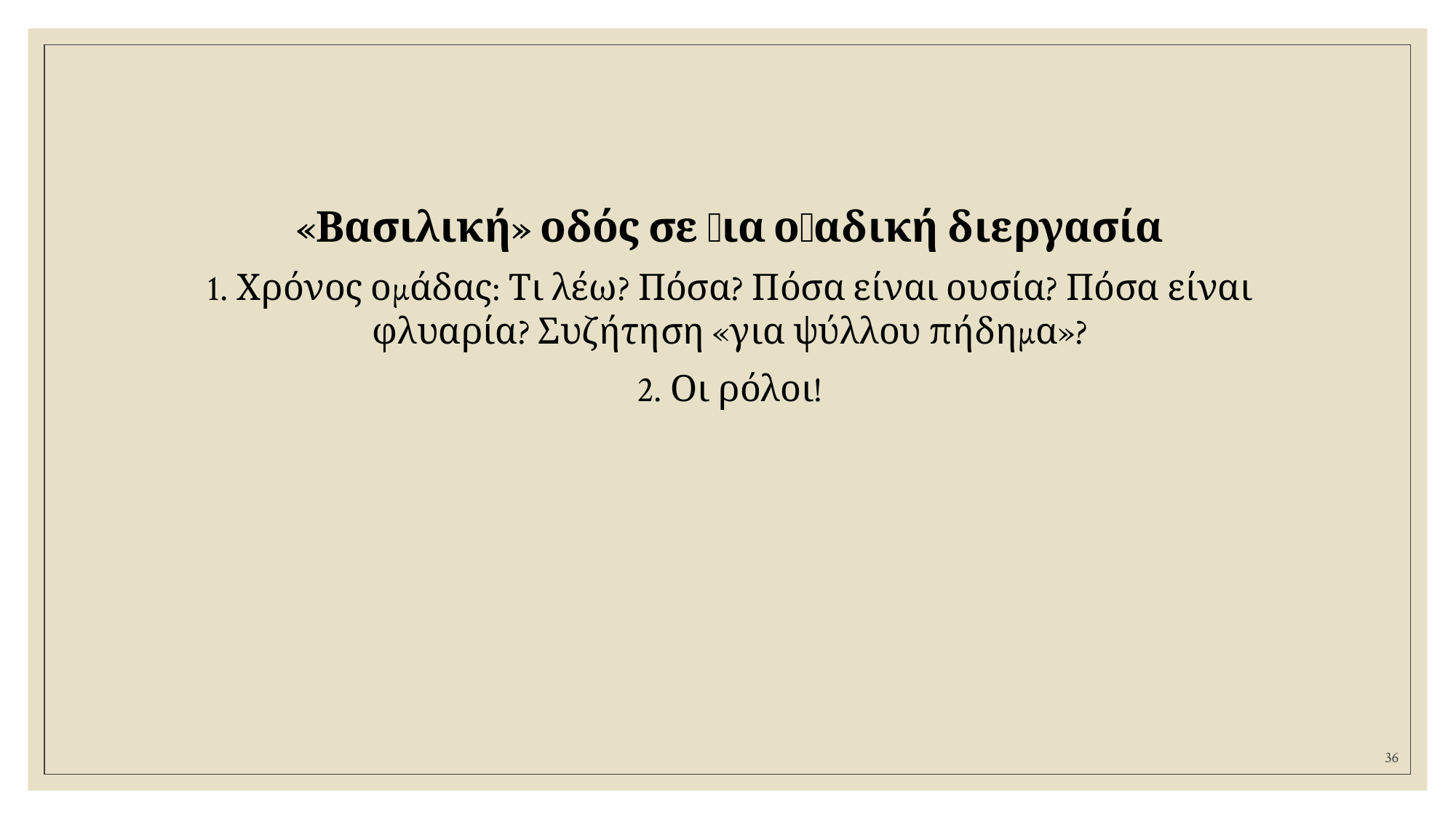

«Βασιλική» οδός σε μια ομαδική διεργασία
1. Χρόνος ομάδας: Τι λέω? Πόσα? Πόσα είναι ουσία? Πόσα είναι φλυαρία? Συζήτηση «για ψύλλου πήδημα»?
2. Οι ρόλοι!

36